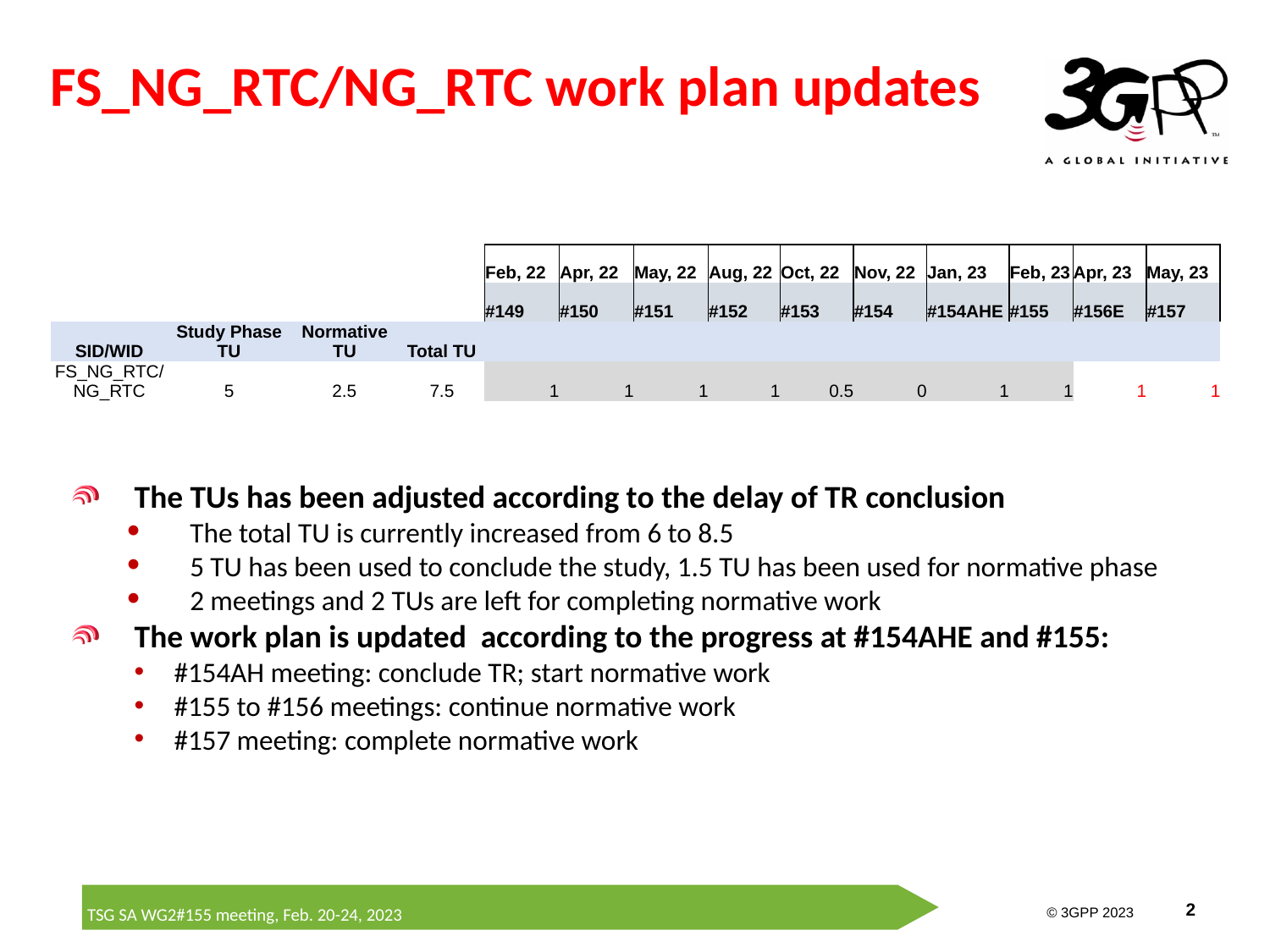

# FS_NG_RTC/NG_RTC work plan updates
|  |  |  |  | Feb, 22 | Apr, 22 | May, 22 | Aug, 22 | Oct, 22 | Nov, 22 | Jan, 23 | Feb, 23 | Apr, 23 | May, 23 |
| --- | --- | --- | --- | --- | --- | --- | --- | --- | --- | --- | --- | --- | --- |
|  |  |  |  | #149 | #150 | #151 | #152 | #153 | #154 | #154AHE | #155 | #156E | #157 |
| SID/WID | Study Phase TU | Normative TU | Total TU |  |  |  |  |  |  |  |  |  |  |
| FS\_NG\_RTC/NG\_RTC | 5 | 2.5 | 7.5 | 1 | 1 | 1 | 1 | 0.5 | 0 | 1 | 1 | 1 | 1 |
The TUs has been adjusted according to the delay of TR conclusion
The total TU is currently increased from 6 to 8.5
5 TU has been used to conclude the study, 1.5 TU has been used for normative phase
2 meetings and 2 TUs are left for completing normative work
The work plan is updated  according to the progress at #154AHE and #155:
#154AH meeting: conclude TR; start normative work
#155 to #156 meetings: continue normative work
#157 meeting: complete normative work